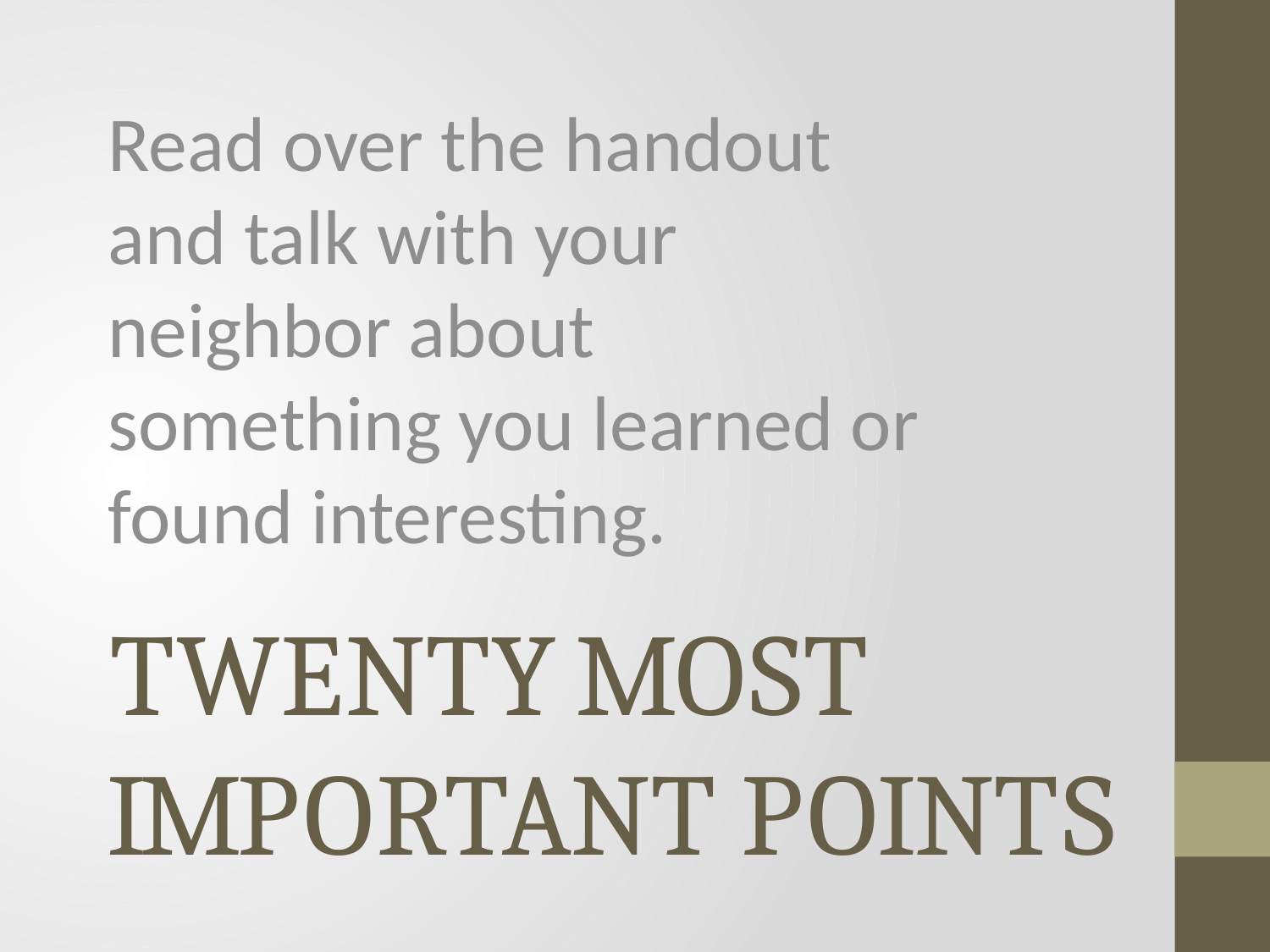

Read over the handout and talk with your neighbor about something you learned or found interesting.
# Twenty Most Important Points